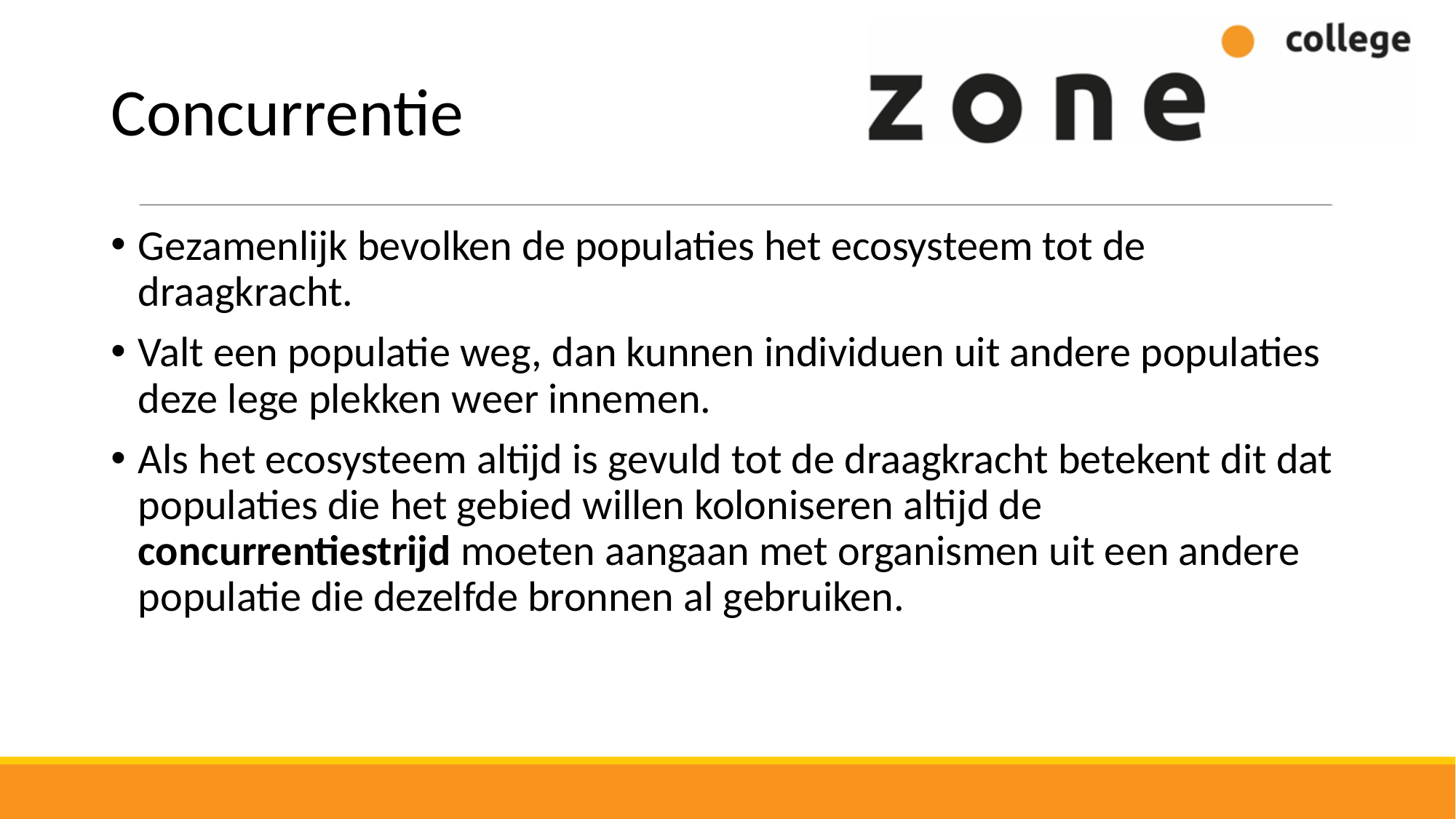

# Concurrentie
Gezamenlijk bevolken de populaties het ecosysteem tot de draagkracht.
Valt een populatie weg, dan kunnen individuen uit andere populaties deze lege plekken weer innemen.
Als het ecosysteem altijd is gevuld tot de draagkracht betekent dit dat populaties die het gebied willen koloniseren altijd de concurrentiestrijd moeten aangaan met organismen uit een andere populatie die dezelfde bronnen al gebruiken.